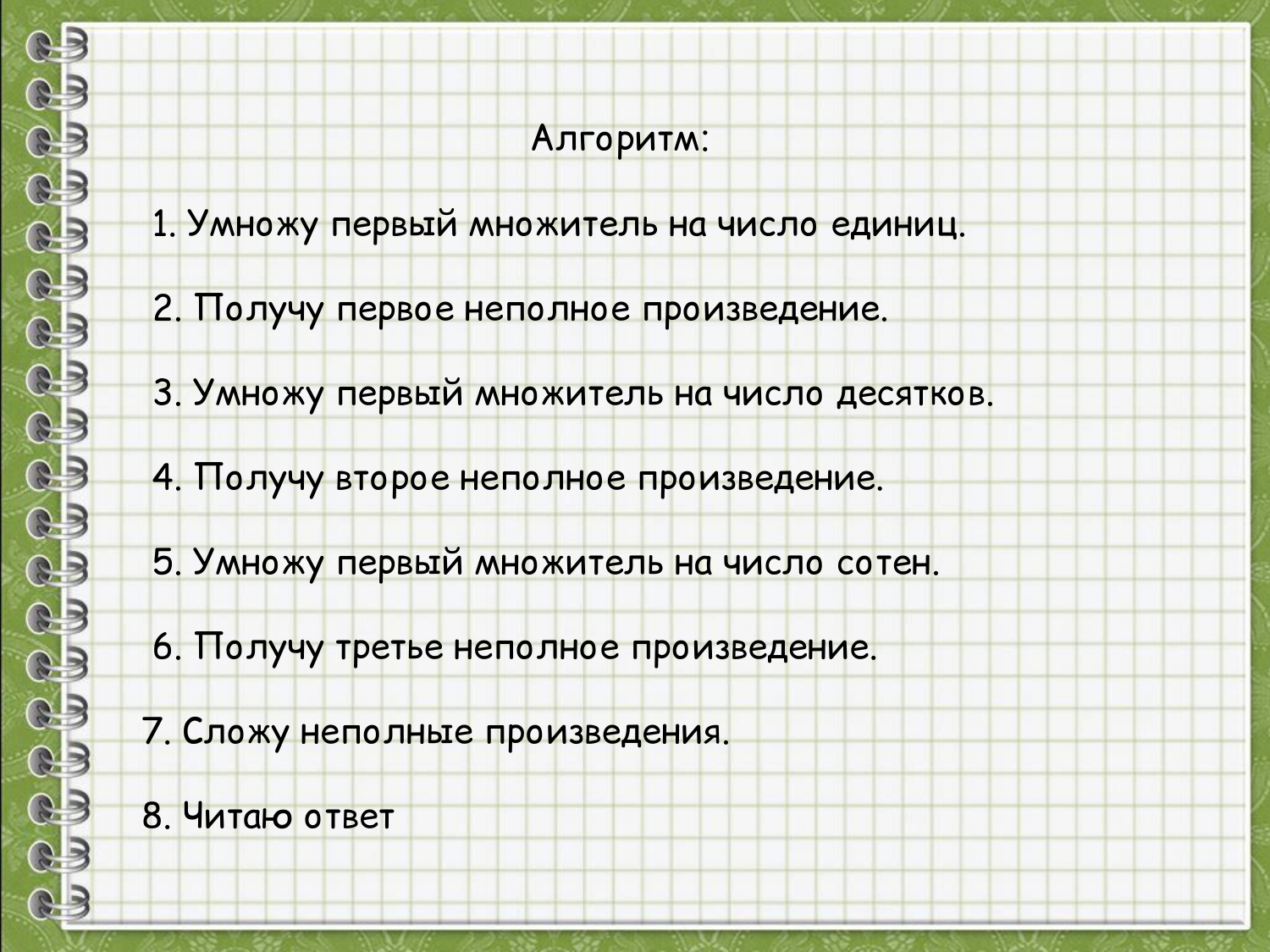

Алгоритм:

 1. Умножу первый множитель на число единиц.

 2. Получу первое неполное произведение.

 3. Умножу первый множитель на число десятков.

 4. Получу второе неполное произведение.

 5. Умножу первый множитель на число сотен.

 6. Получу третье неполное произведение.

7. Сложу неполные произведения.

8. Читаю ответ